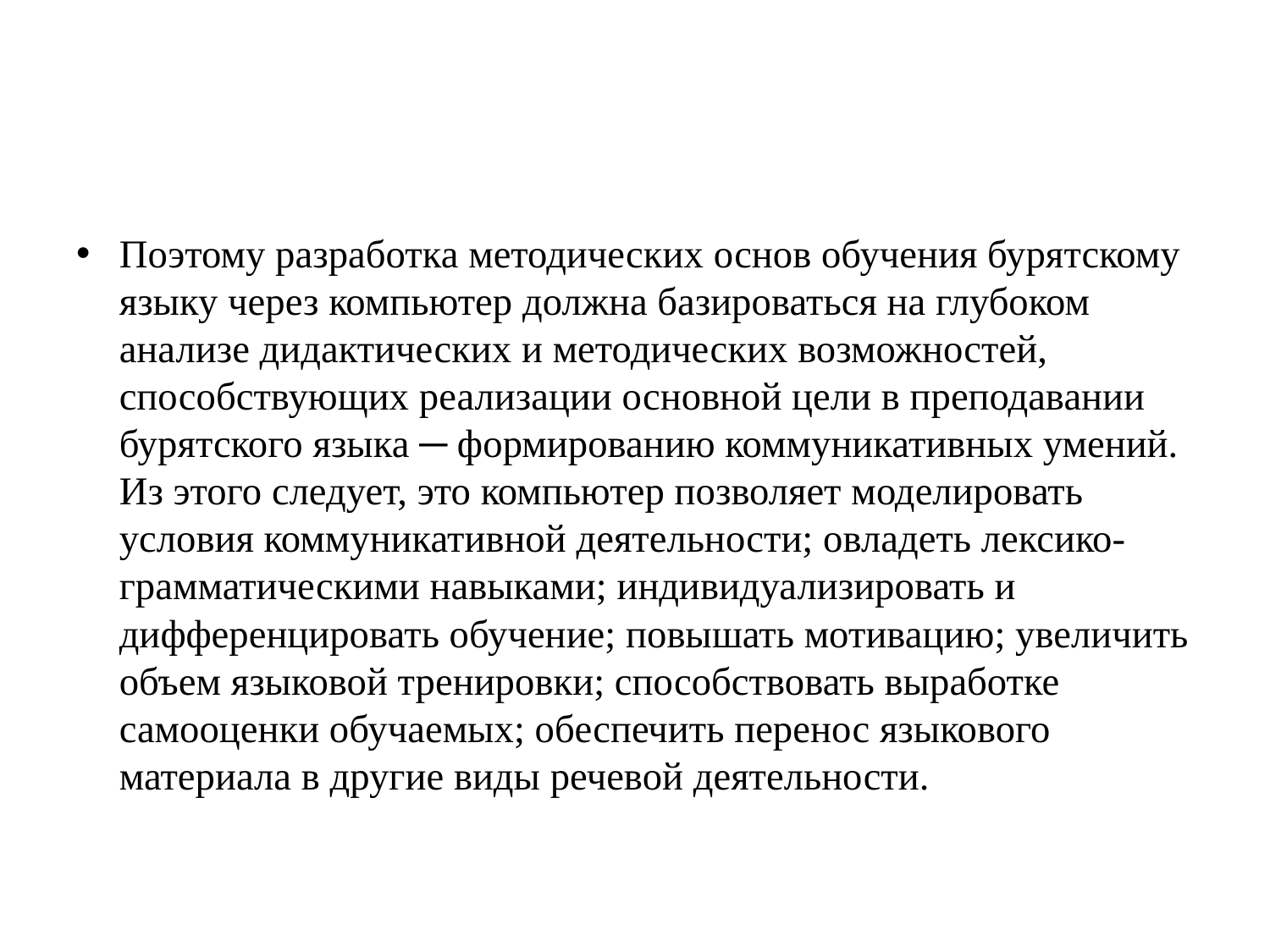

#
Поэтому разработка методических основ обучения бурятскому языку через компьютер должна базироваться на глубоком анализе дидактических и методических возможностей, способствующих реализации основной цели в преподавании бурятского языка ─ формированию коммуникативных умений. Из этого следует, это компьютер позволяет моделировать условия коммуникативной деятельности; овладеть лексико-грамматическими навыками; индивидуализировать и дифференцировать обучение; повышать мотивацию; увеличить объем языковой тренировки; способствовать выработке самооценки обучаемых; обеспечить перенос языкового материала в другие виды речевой деятельности.